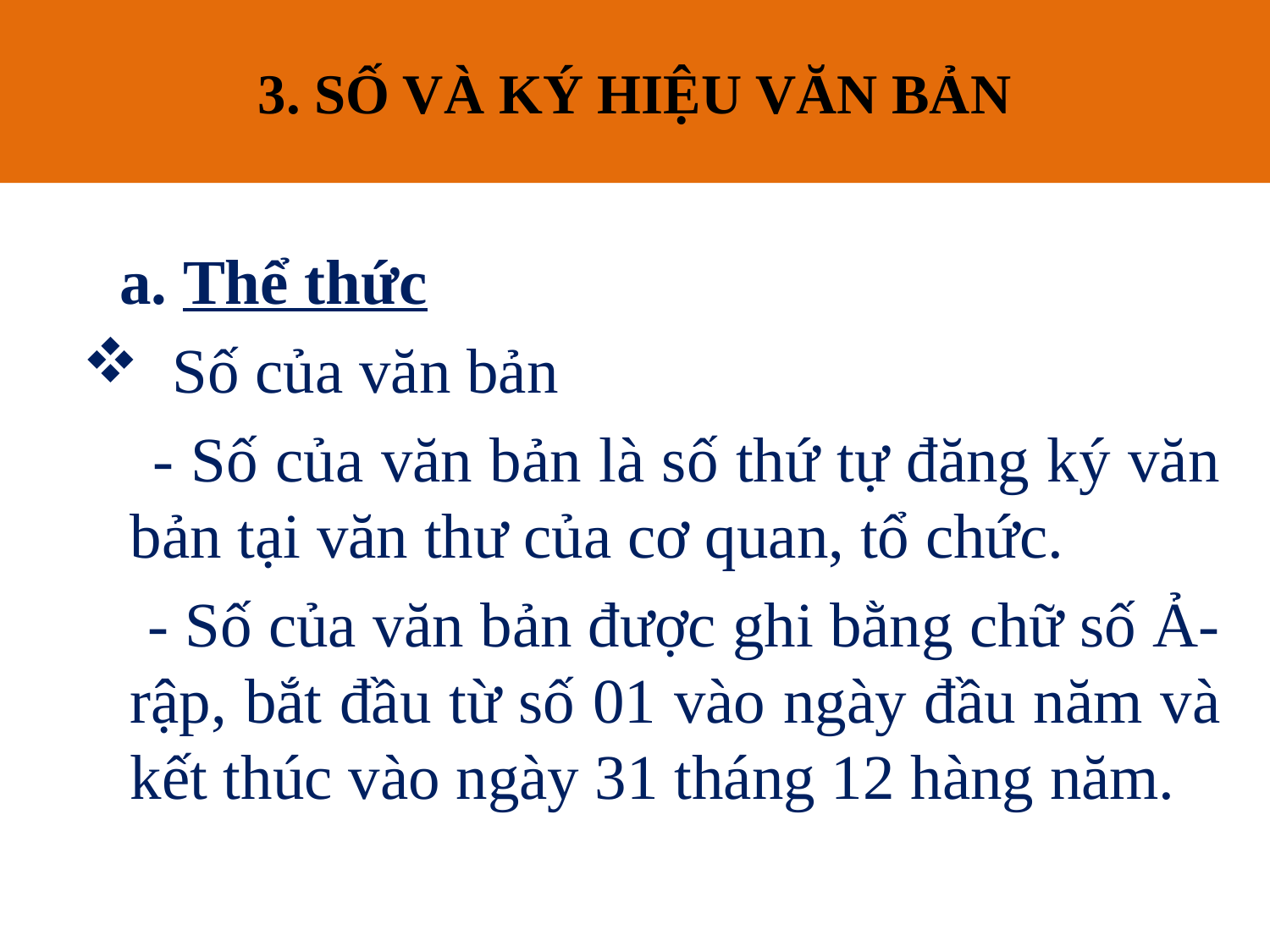

# 3. SỐ VÀ KÝ HIỆU VĂN BẢN
3. SỐ VÀ KÝ HIỆU CỦA VĂN BẢN

   a. Thể thức
  Số của văn bản
    - Số của văn bản là số thứ tự đăng ký văn bản tại văn thư của cơ quan, tổ chức.
    - Số của văn bản được ghi bằng chữ số Ả-rập, bắt đầu từ số 01 vào ngày đầu năm và kết thúc vào ngày 31 tháng 12 hàng năm.